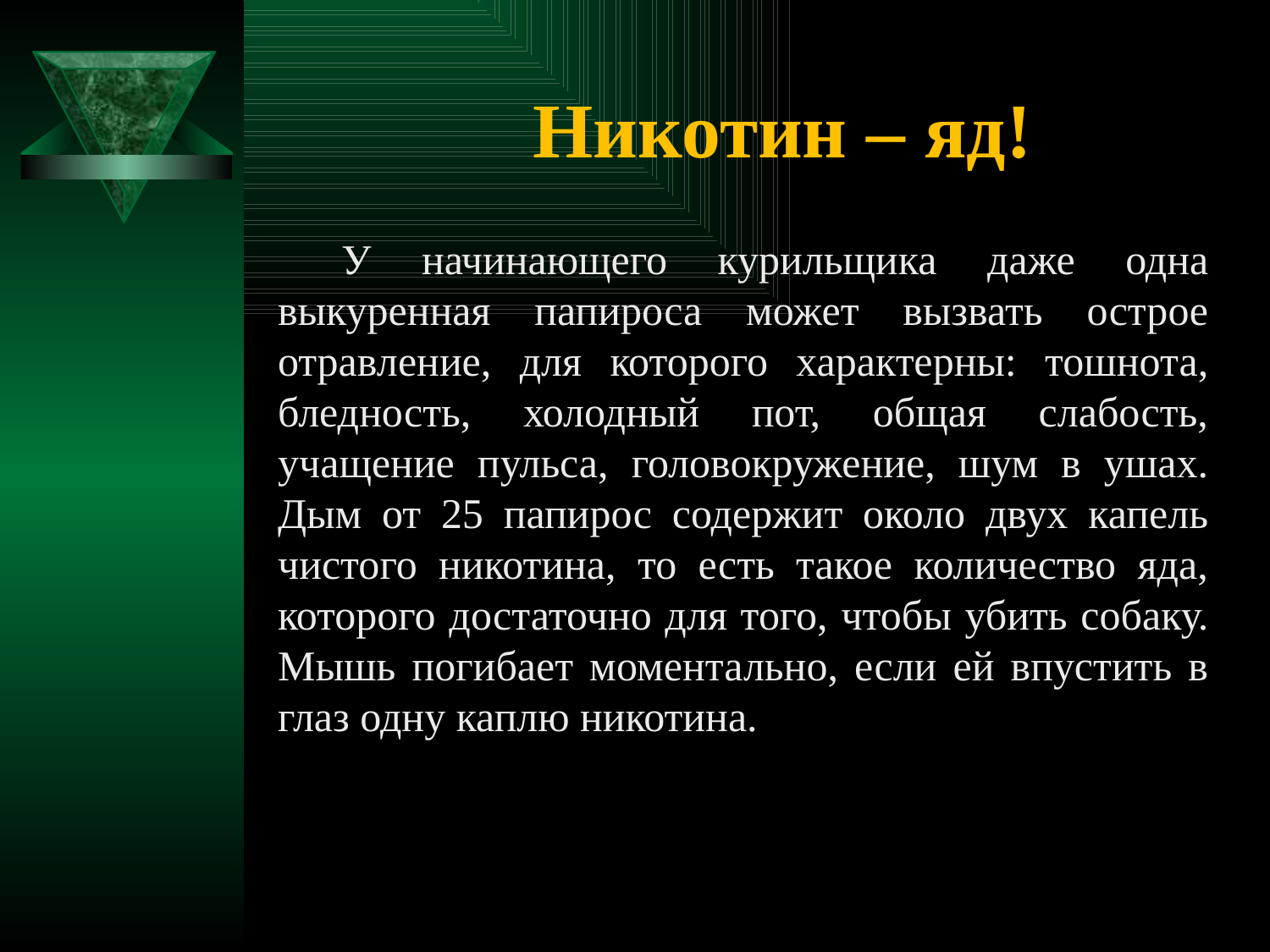

# Никотин – яд!
У начинающего курильщика даже одна выкуренная папироса может вызвать острое отравление, для которого характерны: тошнота, бледность, холодный пот, общая слабость, учащение пульса, головокружение, шум в ушах. Дым от 25 папирос содержит около двух капель чистого никотина, то есть такое количество яда, которого достаточно для того, чтобы убить собаку. Мышь погибает моментально, если ей впустить в глаз одну каплю никотина.